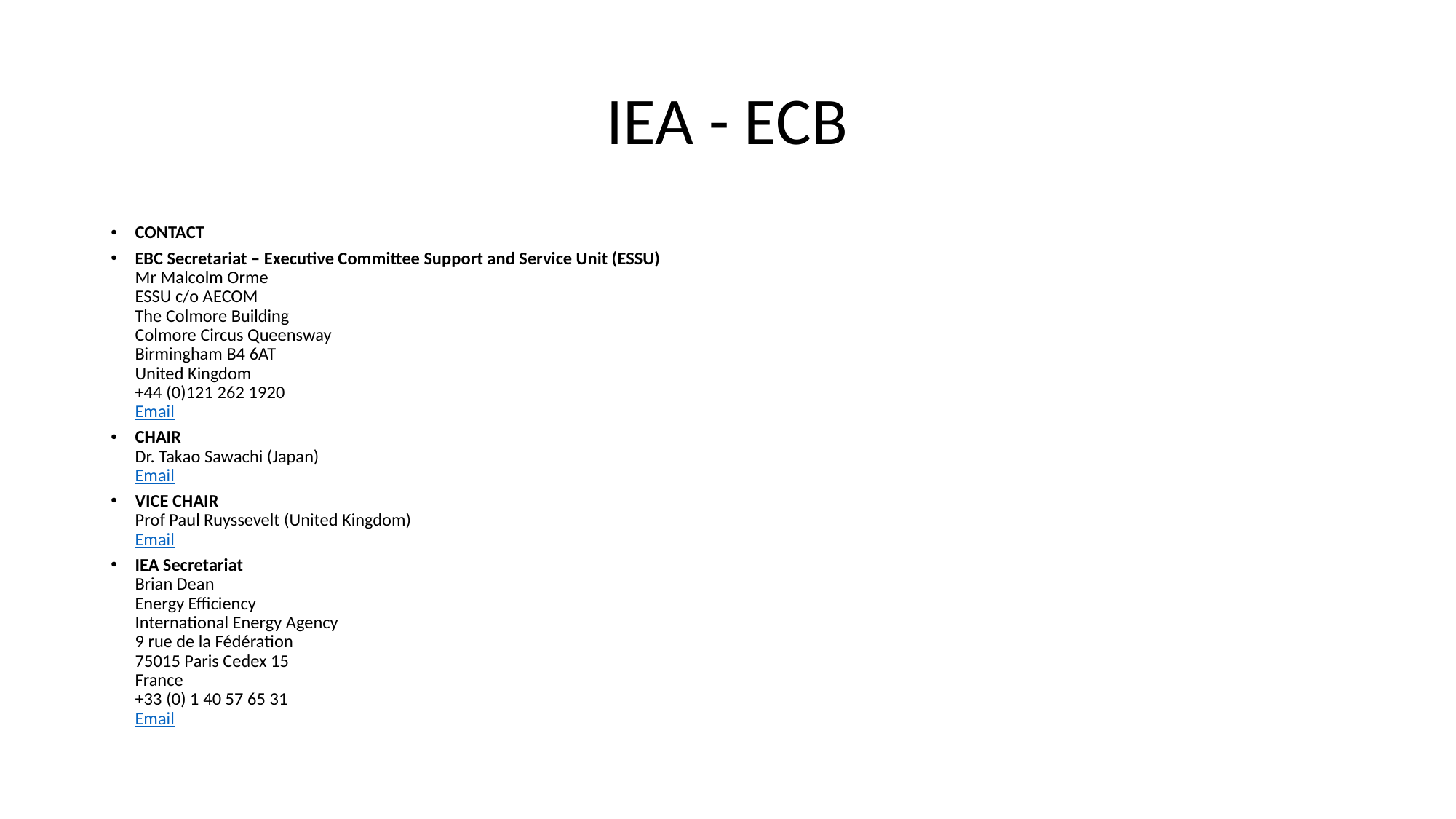

# IEA - ECB
CONTACT
EBC Secretariat – Executive Committee Support and Service Unit (ESSU)
Mr Malcolm Orme
ESSU c/o AECOM
The Colmore Building
Colmore Circus Queensway
Birmingham B4 6AT 
United Kingdom
+44 (0)121 262 1920
Email
CHAIR
Dr. Takao Sawachi (Japan)
Email
VICE CHAIR
Prof Paul Ruyssevelt (United Kingdom)
Email
IEA Secretariat
Brian Dean
Energy Efficiency
International Energy Agency
9 rue de la Fédération
75015 Paris Cedex 15
France
+33 (0) 1 40 57 65 31
Email